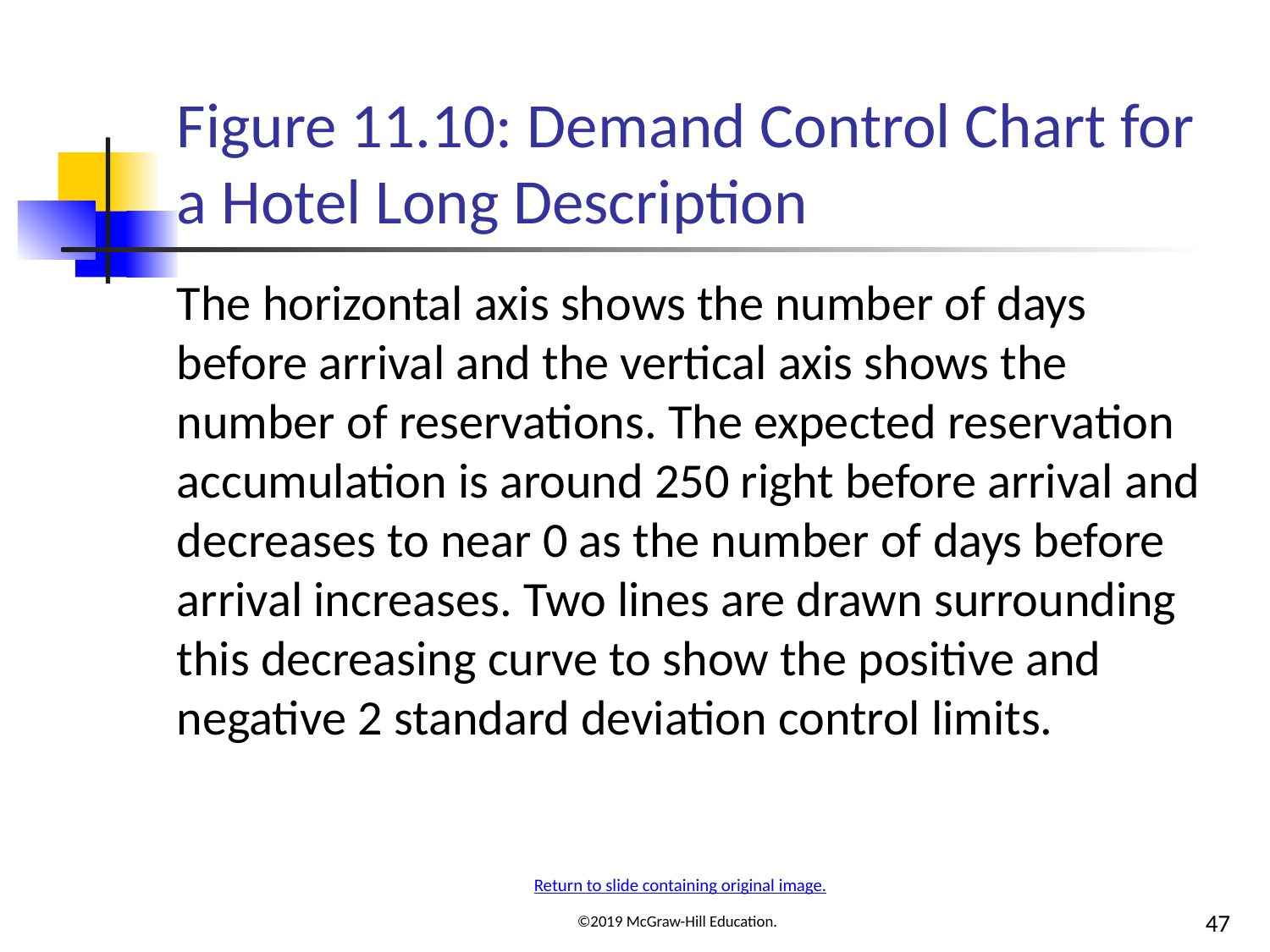

# Figure 11.10: Demand Control Chart for a Hotel Long Description
The horizontal axis shows the number of days before arrival and the vertical axis shows the number of reservations. The expected reservation accumulation is around 250 right before arrival and decreases to near 0 as the number of days before arrival increases. Two lines are drawn surrounding this decreasing curve to show the positive and negative 2 standard deviation control limits.
Return to slide containing original image.